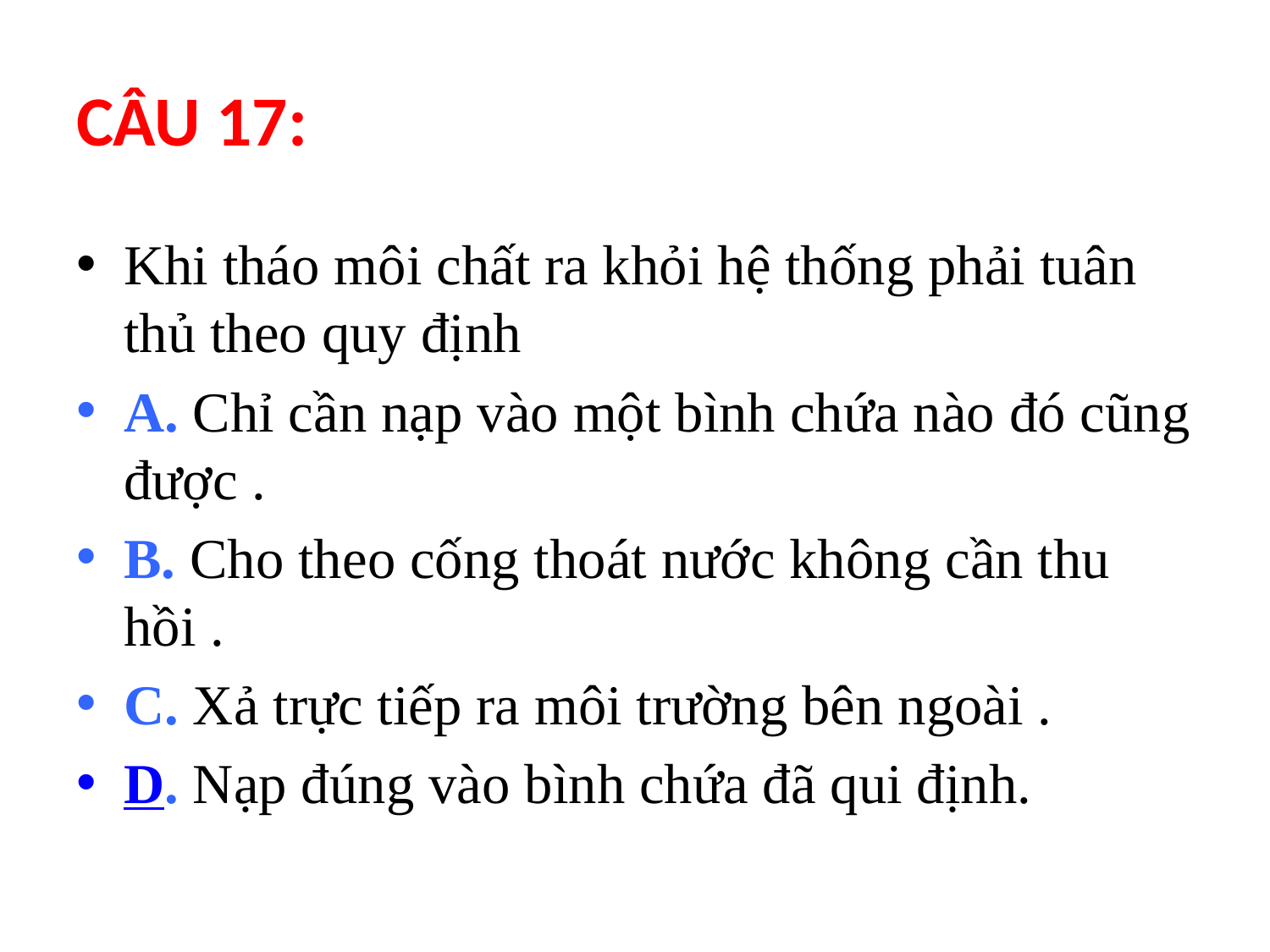

# CÂU 17:
Khi tháo môi chất ra khỏi hệ thống phải tuân thủ theo quy định
A. Chỉ cần nạp vào một bình chứa nào đó cũng được .
B. Cho theo cống thoát nước không cần thu hồi .
C. Xả trực tiếp ra môi trường bên ngoài .
D. Nạp đúng vào bình chứa đã qui định.